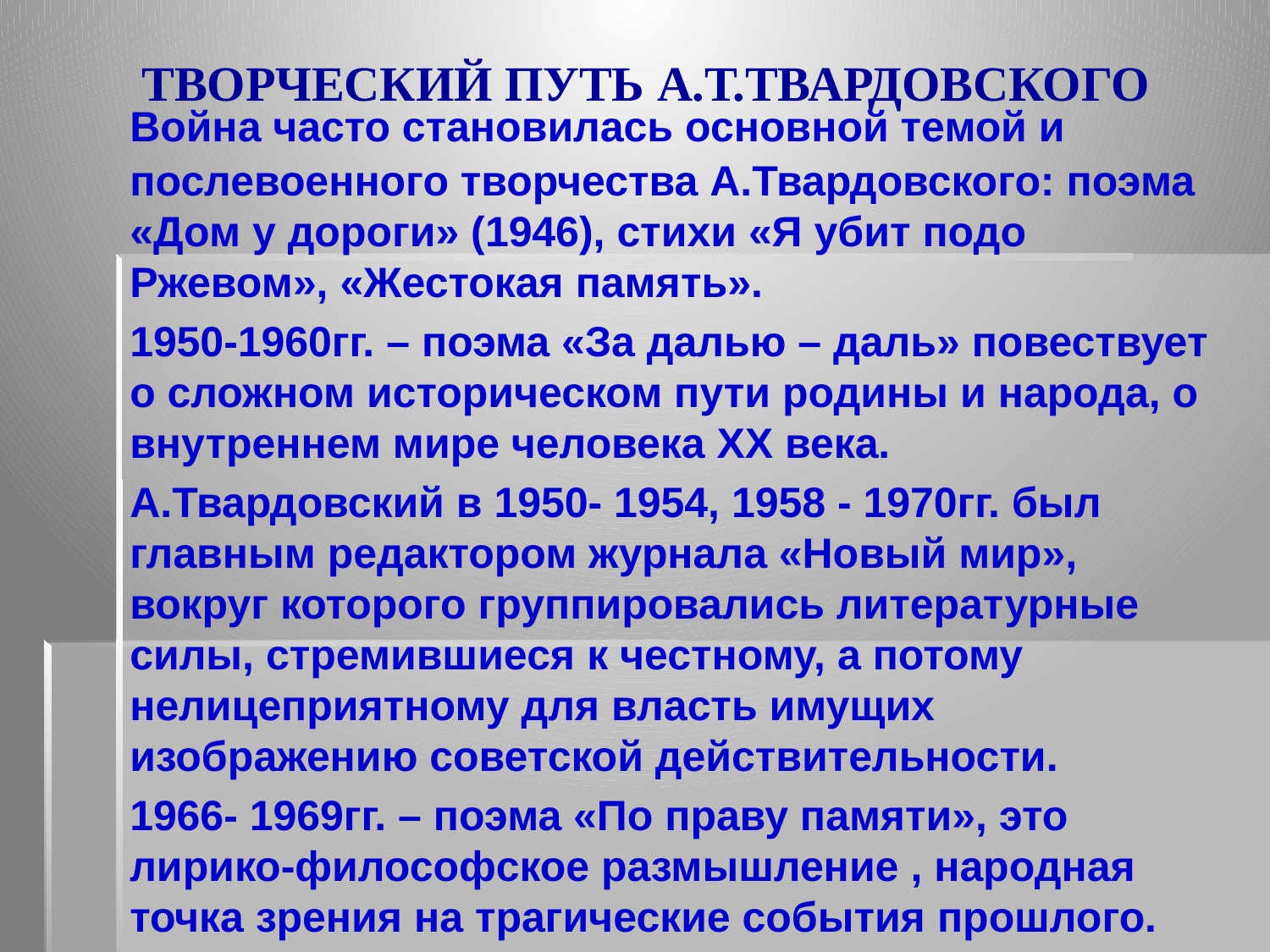

# ТВОРЧЕСКИЙ ПУТЬ А.Т.ТВАРДОВСКОГО
	Война часто становилась основной темой и послевоенного творчества А.Твардовского: поэма «Дом у дороги» (1946), стихи «Я убит подо Ржевом», «Жестокая память».
	1950-1960гг. – поэма «За далью – даль» повествует о сложном историческом пути родины и народа, о внутреннем мире человека ХХ века.
	А.Твардовский в 1950- 1954, 1958 - 1970гг. был главным редактором журнала «Новый мир», вокруг которого группировались литературные силы, стремившиеся к честному, а потому нелицеприятному для власть имущих изображению советской действительности.
	1966- 1969гг. – поэма «По праву памяти», это лирико-философское размышление , народная точка зрения на трагические события прошлого.